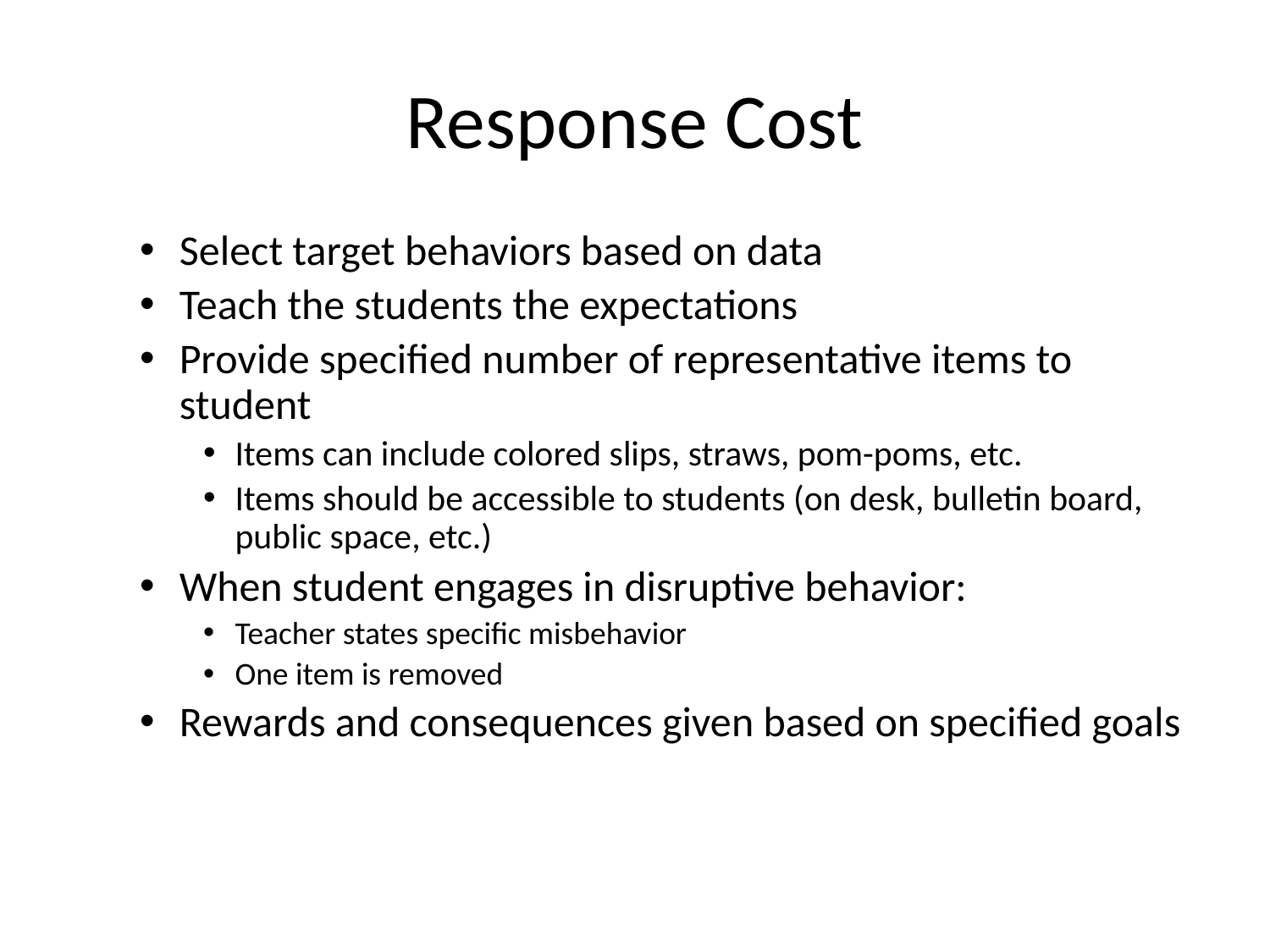

# Response Cost
Select target behaviors based on data
Teach the students the expectations
Provide specified number of representative items to student
Items can include colored slips, straws, pom-poms, etc.
Items should be accessible to students (on desk, bulletin board, public space, etc.)
When student engages in disruptive behavior:
Teacher states specific misbehavior
One item is removed
Rewards and consequences given based on specified goals